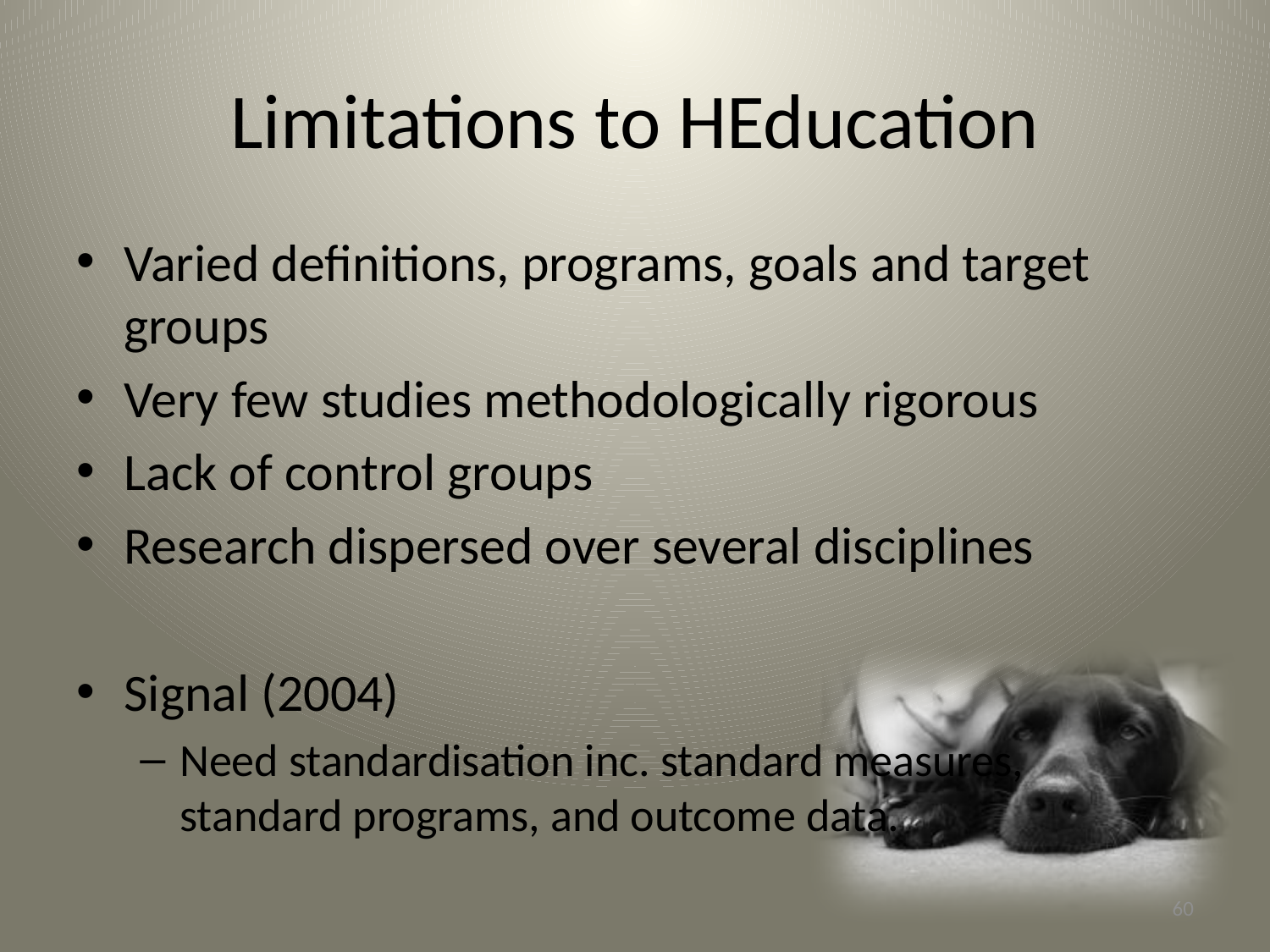

# Limitations to HEducation
Varied definitions, programs, goals and target groups
Very few studies methodologically rigorous
Lack of control groups
Research dispersed over several disciplines

Signal (2004)
Need standardisation inc. standard measures, standard programs, and outcome data.
60